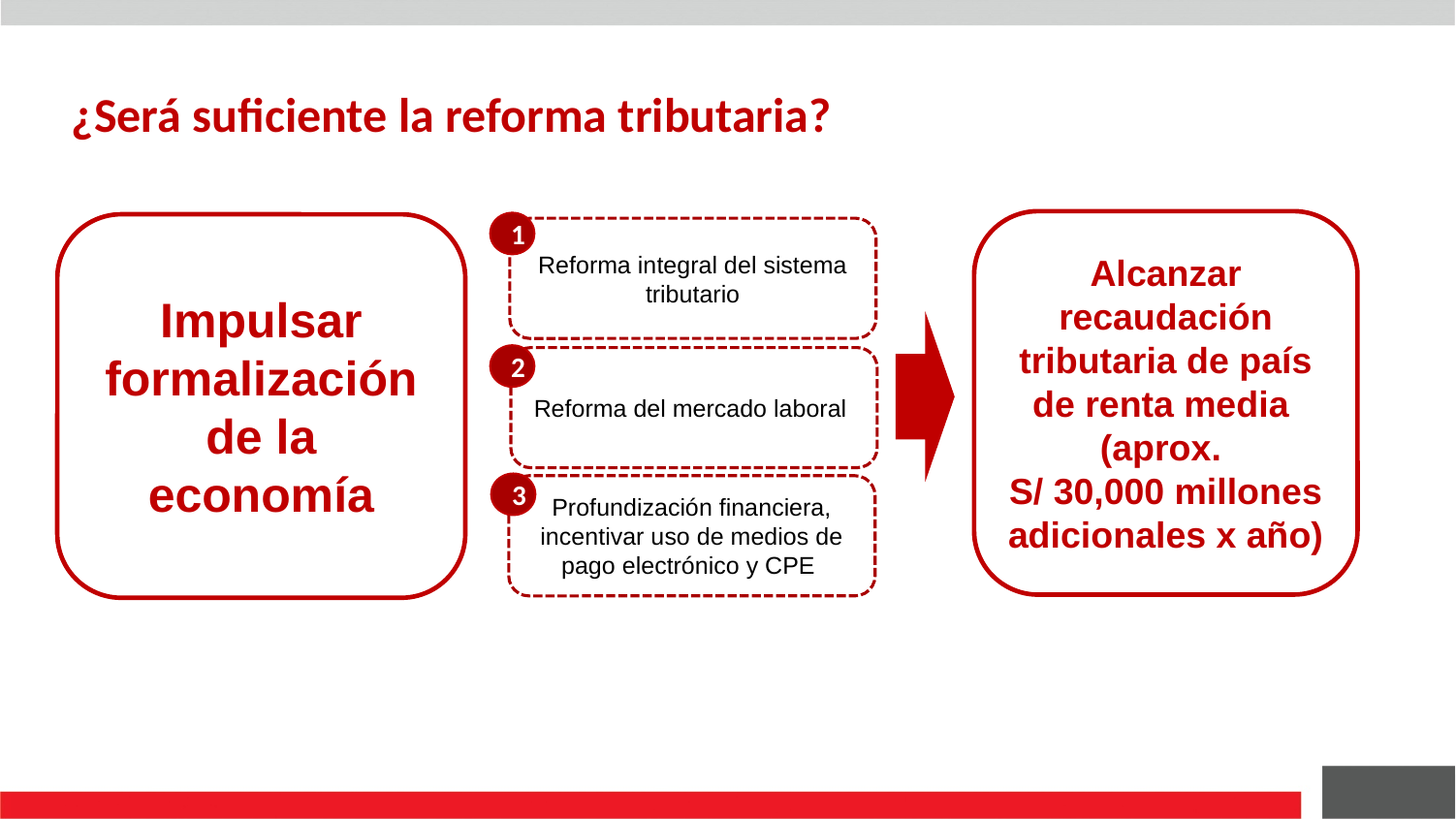

¿Será suficiente la reforma tributaria?
Alcanzar recaudación tributaria de país de renta media
(aprox.
S/ 30,000 millones adicionales x año)
1
Impulsar formalización de la economía
Reforma integral del sistema tributario

2
Reforma del mercado laboral
3
Profundización financiera, incentivar uso de medios de pago electrónico y CPE